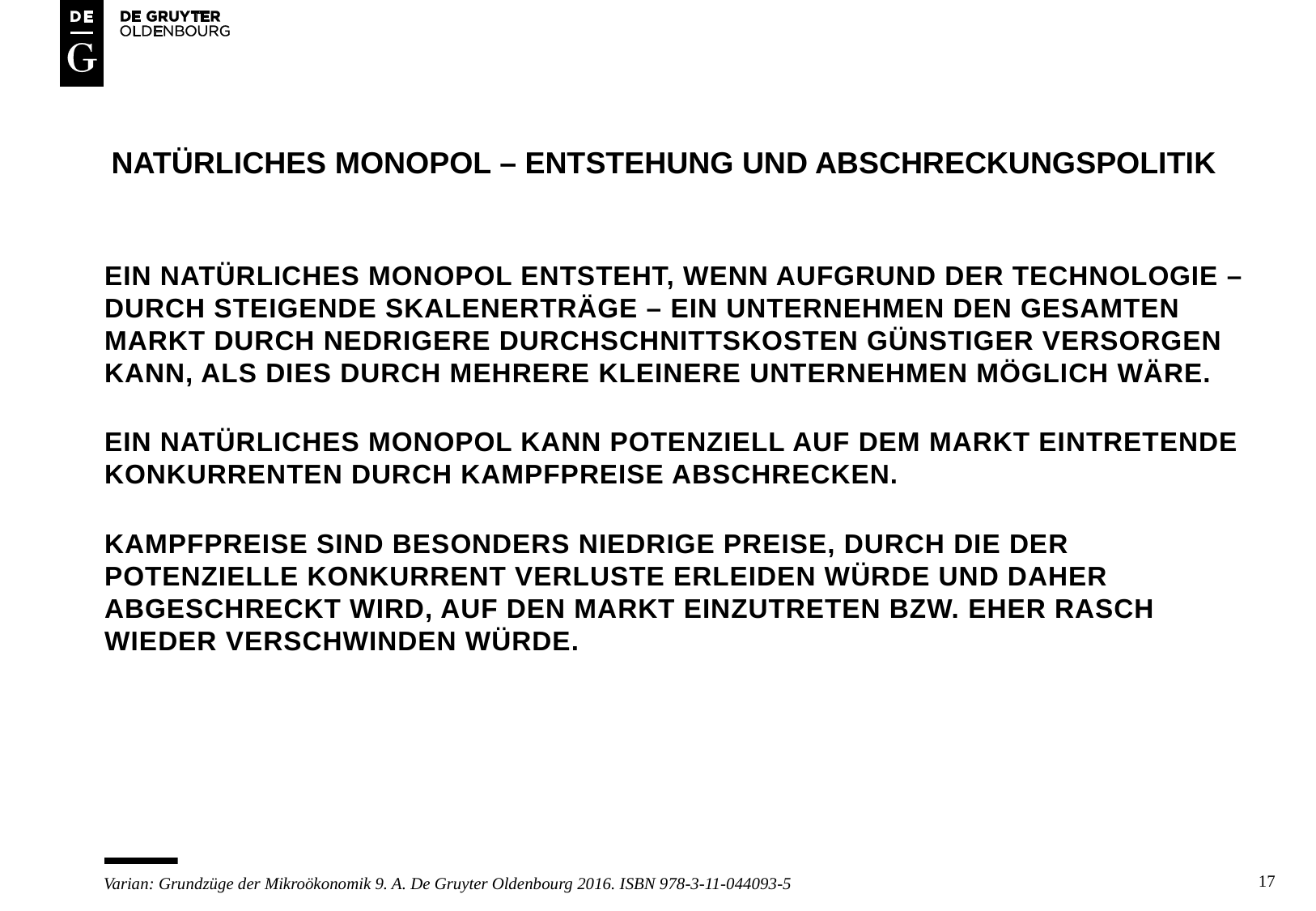

# NATÜRLICHES MONOPOL – ENTSTEHUNG UND ABSCHRECKUNGSPOLITIK

EIN NATÜRLICHES MONOPOL ENTSTEHT, WENN AUFGRUND DER TECHNOLOGIE – DURCH STEIGENDE SKALENERTRÄGE – EIN UNTERNEHMEN DEN GESAMTEN MARKT DURCH NEDRIGERE DURCHSCHNITTSKOSTEN GÜNSTIGER VERSORGEN KANN, ALS DIES DURCH MEHRERE KLEINERE UNTERNEHMEN MÖGLICH WÄRE.
EIN NATÜRLICHES MONOPOL KANN POTENZIELL AUF DEM MARKT EINTRETENDE KONKURRENTEN DURCH KAMPFPREISE ABSCHRECKEN.
KAMPFPREISE SIND BESONDERS NIEDRIGE PREISE, DURCH DIE DER POTENZIELLE KONKURRENT VERLUSTE ERLEIDEN WÜRDE UND DAHER ABGESCHRECKT WIRD, AUF DEN MARKT EINZUTRETEN BZW. EHER RASCH WIEDER VERSCHWINDEN WÜRDE.

17
Varian: Grundzüge der Mikroökonomik 9. A. De Gruyter Oldenbourg 2016. ISBN 978-3-11-044093-5